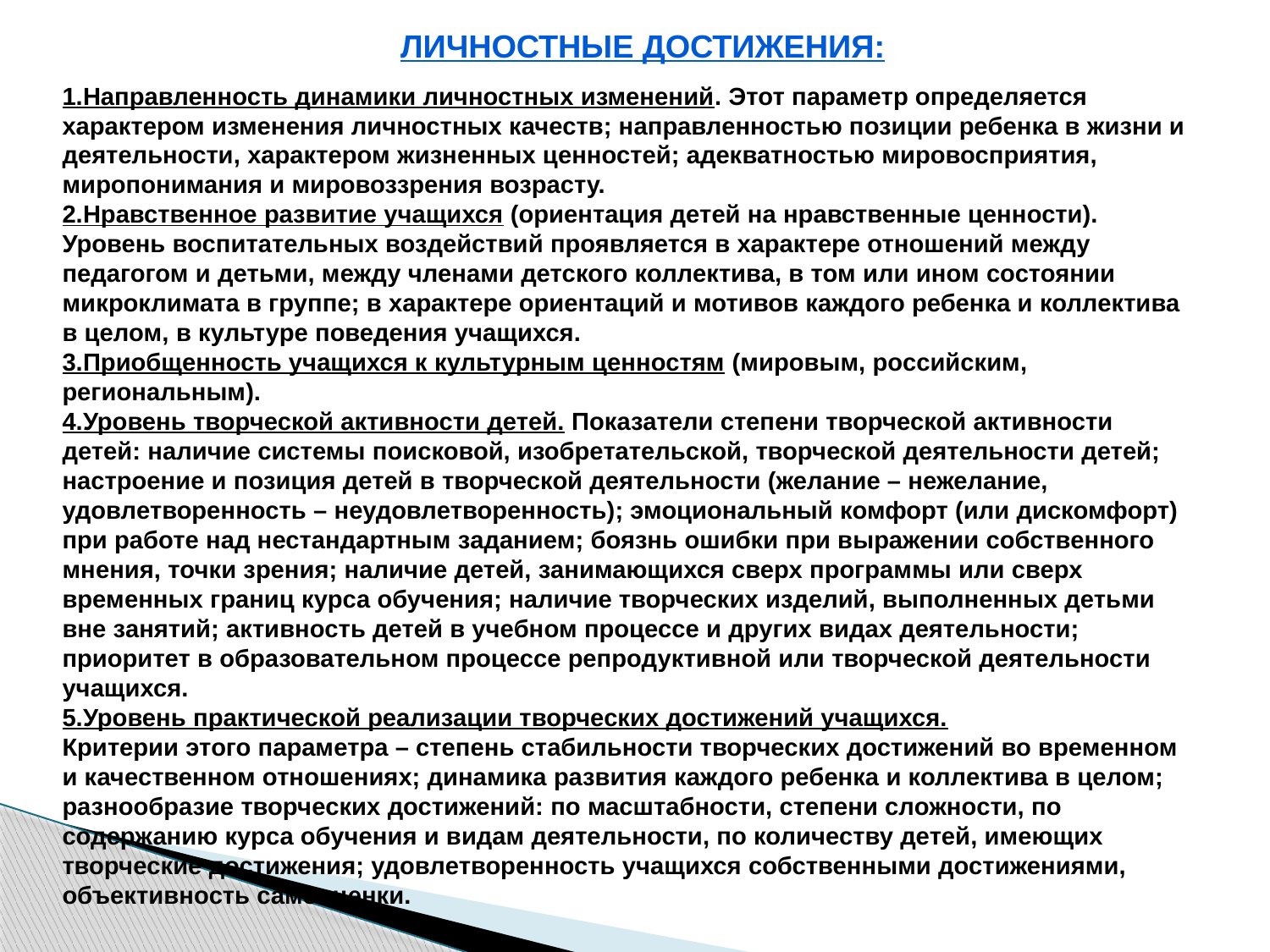

# Личностные достижения:
1.Направленность динамики личностных изменений. Этот параметр определяется характером изменения личностных качеств; направленностью позиции ребенка в жизни и деятельности, характером жизненных ценностей; адекватностью мировосприятия, миропонимания и мировоззрения возрасту.
2.Нравственное развитие учащихся (ориентация детей на нравственные ценности). Уровень воспитательных воздействий проявляется в характере отношений между педагогом и детьми, между членами детского коллектива, в том или ином состоянии микроклимата в группе; в характере ориентаций и мотивов каждого ребенка и коллектива в целом, в культуре поведения учащихся.
3.Приобщенность учащихся к культурным ценностям (мировым, российским, региональным).
4.Уровень творческой активности детей. Показатели степени творческой активности детей: наличие системы поисковой, изобретательской, творческой деятельности детей; настроение и позиция детей в творческой деятельности (желание – нежелание, удовлетворенность – неудовлетворенность); эмоциональный комфорт (или дискомфорт) при работе над нестандартным заданием; боязнь ошибки при выражении собственного мнения, точки зрения; наличие детей, занимающихся сверх программы или сверх временных границ курса обучения; наличие творческих изделий, выполненных детьми вне занятий; активность детей в учебном процессе и других видах деятельности; приоритет в образовательном процессе репродуктивной или творческой деятельности учащихся.
5.Уровень практической реализации творческих достижений учащихся.
Критерии этого параметра – степень стабильности творческих достижений во временном и качественном отношениях; динамика развития каждого ребенка и коллектива в целом; разнообразие творческих достижений: по масштабности, степени сложности, по содержанию курса обучения и видам деятельности, по количеству детей, имеющих творческие достижения; удовлетворенность учащихся собственными достижениями, объективность самооценки.